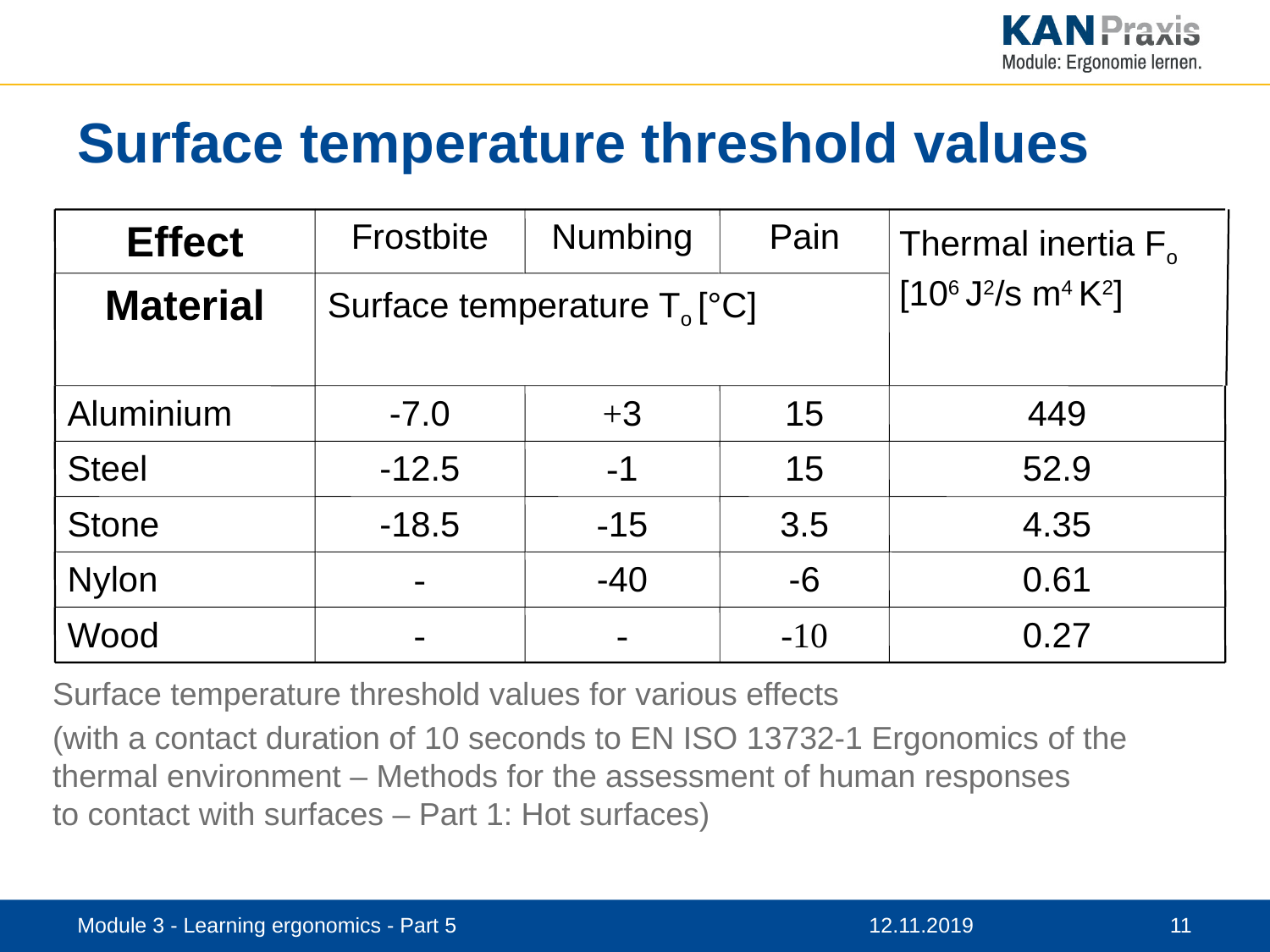

# Surface temperature threshold values
Effect

Frostbite

Numbing

Pain

Thermal inertia Fo
[106 J2/s m4 K2]

Surface temperature threshold values for various effects
(with a contact duration of 10 seconds to EN ISO 13732-1 Ergonomics of the
thermal environment – Methods for the assessment of human responses
to contact with surfaces – Part 1: Hot surfaces)

Material

Surface temperature To [°C]

Aluminium

-7.0

+3

15

449

Steel

-12.5

-1

15

52.9

Stone

-18.5

-15

3.5

4.35

Nylon

-

-40

-6

0.61

Wood

-

-

-10

0.27

Module 3 - Learning ergonomics - Part 5
12.11.2019
11